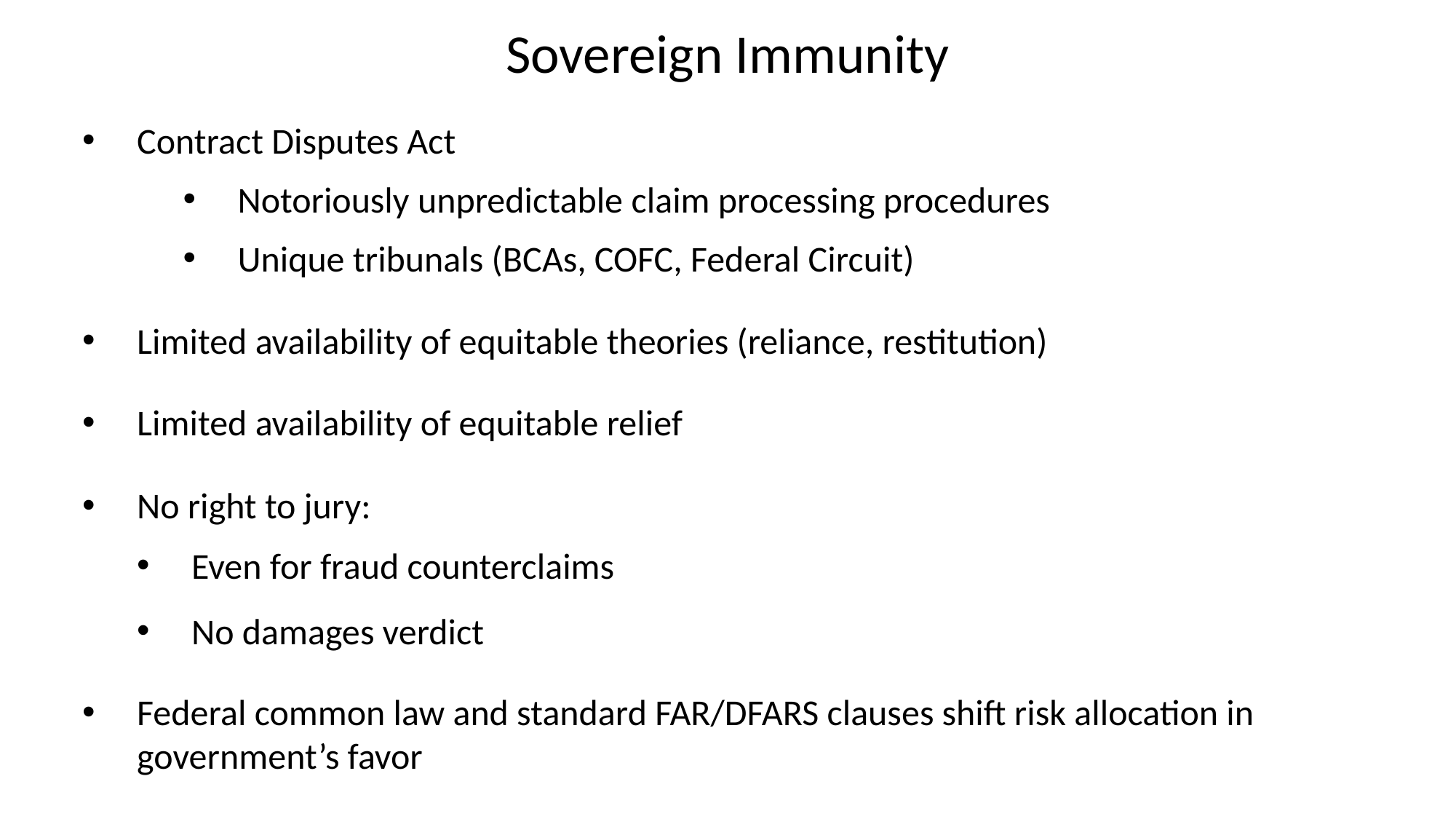

Sovereign Immunity
Contract Disputes Act
Notoriously unpredictable claim processing procedures
Unique tribunals (BCAs, COFC, Federal Circuit)
Limited availability of equitable theories (reliance, restitution)
Limited availability of equitable relief
No right to jury:

Even for fraud counterclaims

No damages verdict
Federal common law and standard FAR/DFARS clauses shift risk allocation in government’s favor